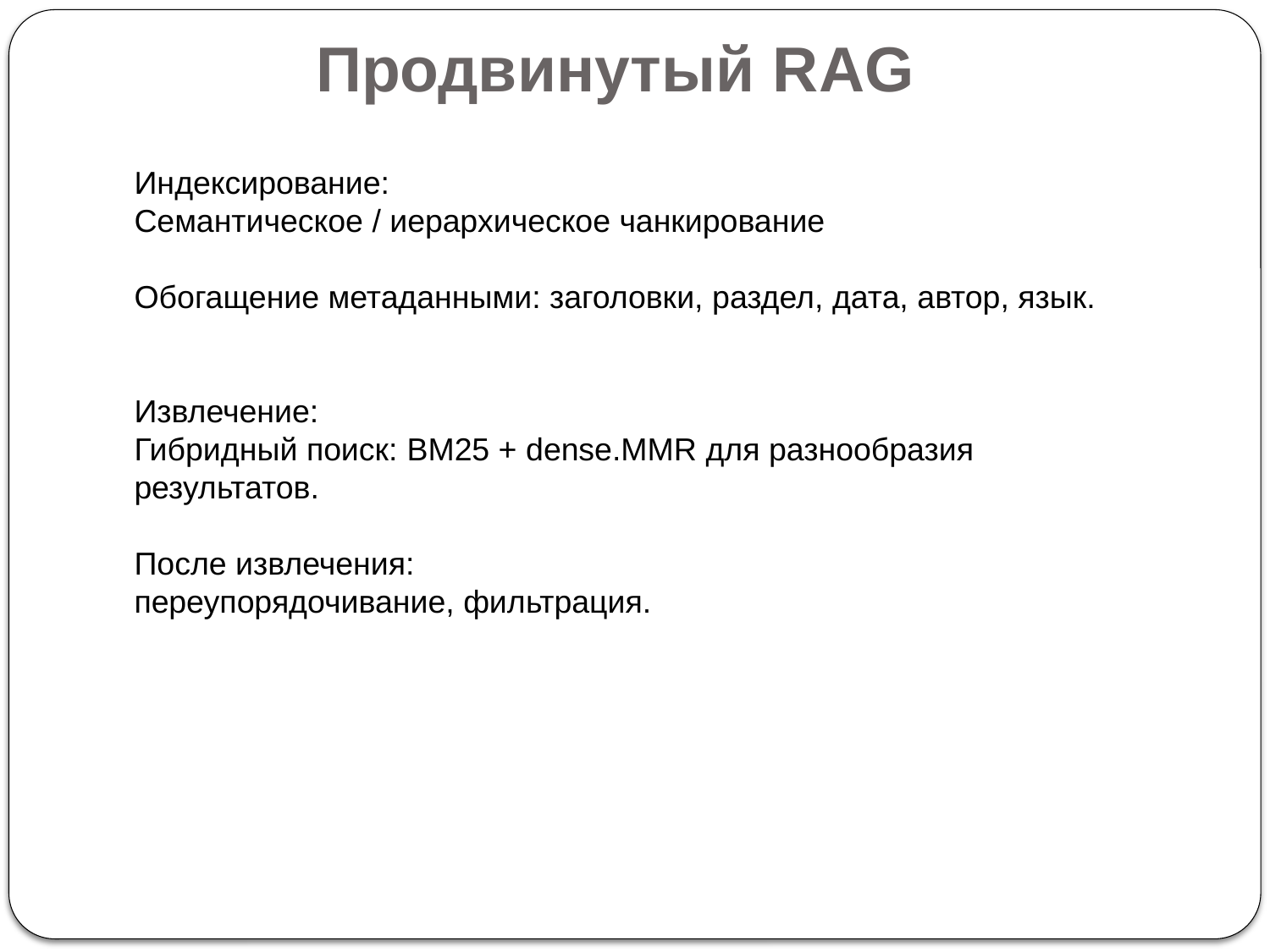

# Продвинутый RAG
Индексирование:
Семантическое / иерархическое чанкирование

Обогащение метаданными: заголовки, раздел, дата, автор, язык.

Извлечение:
Гибридный поиск: BM25 + dense.MMR для разнообразия результатов.

После извлечения:
переупорядочивание, фильтрация.